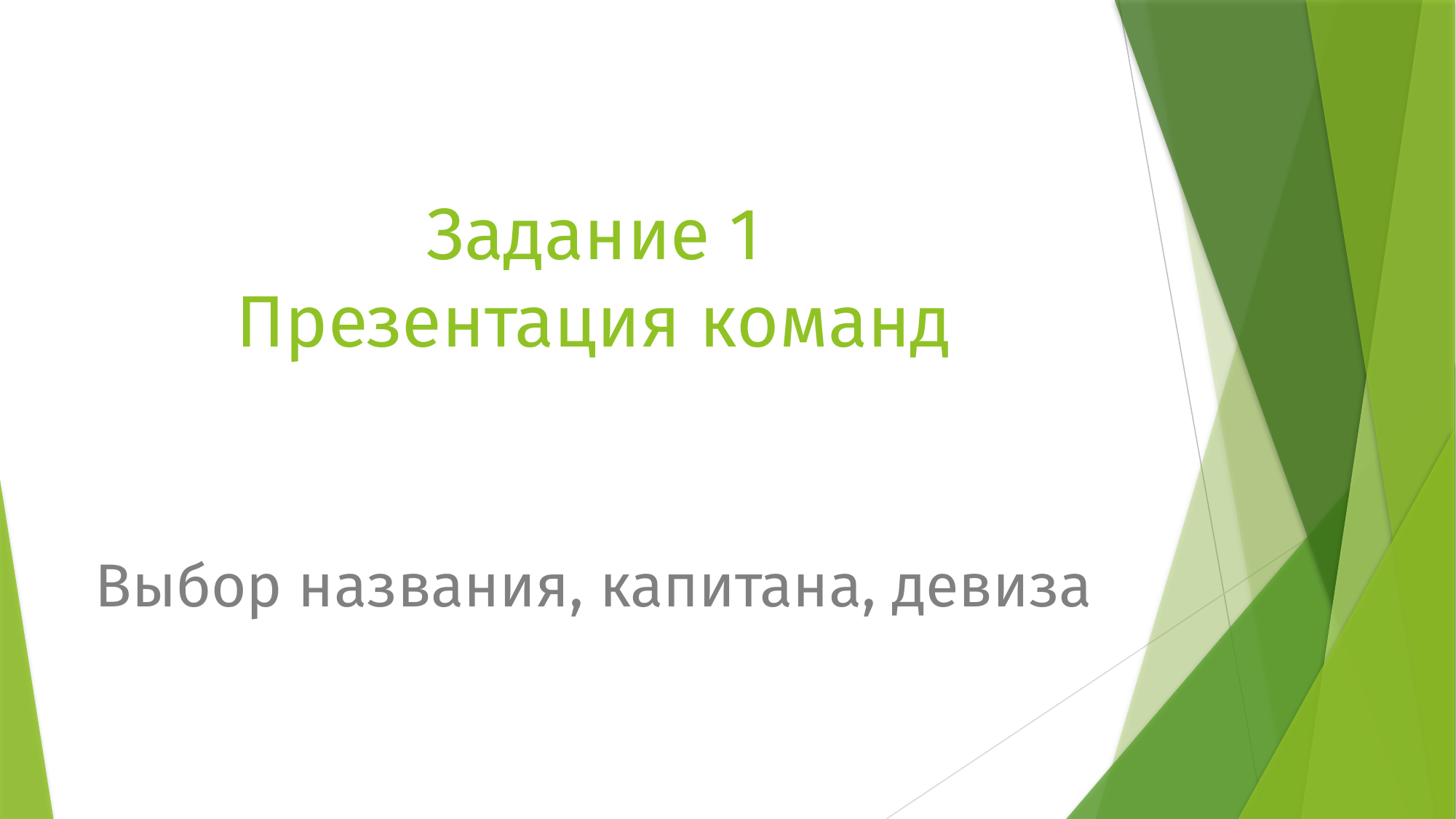

# Задание 1 Презентация команд
Выбор названия, капитана, девиза